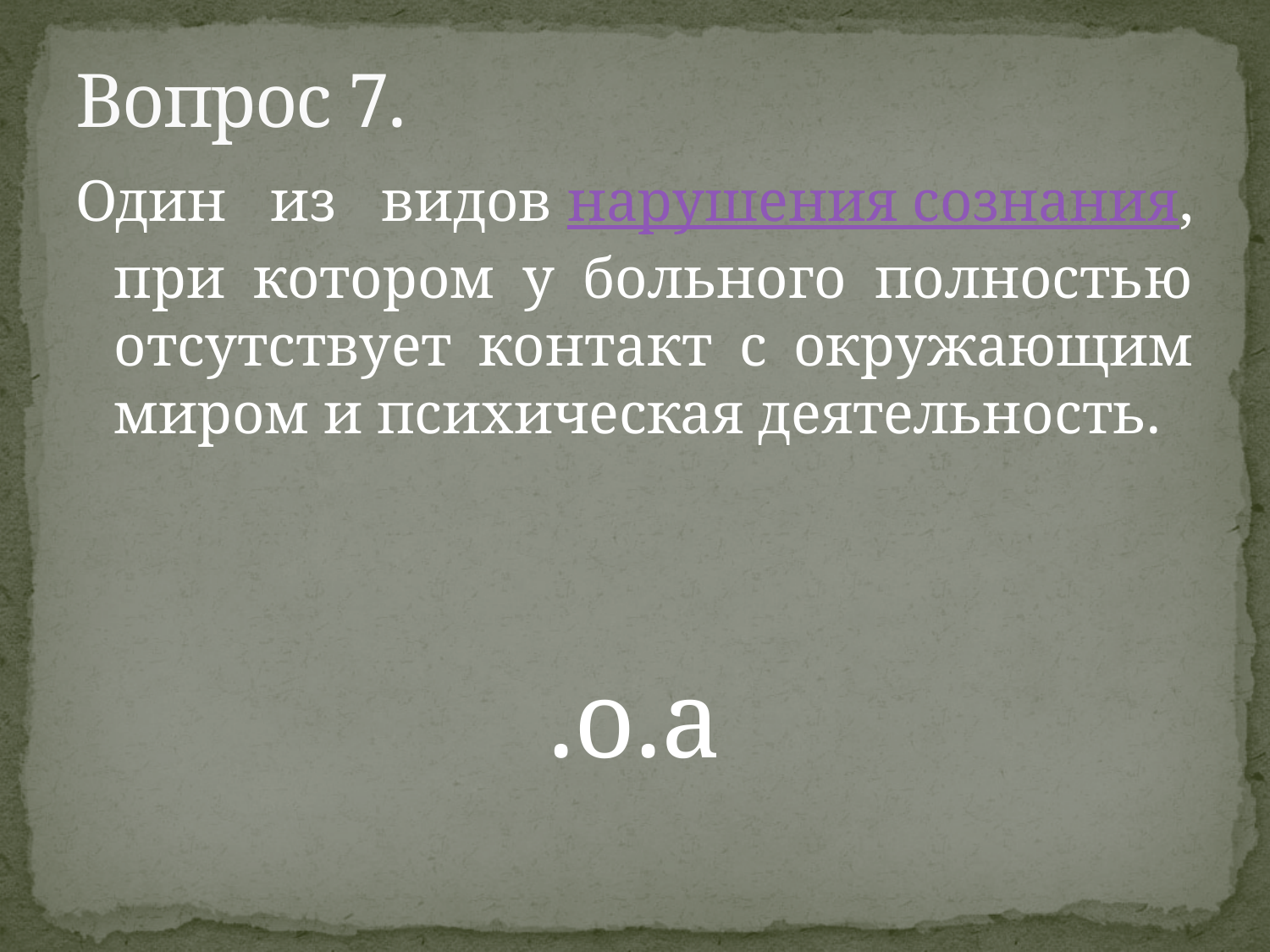

# Вопрос 7.
Один из видов нарушения сознания, при котором у больного полностью отсутствует контакт с окружающим миром и психическая деятельность.

.о.а